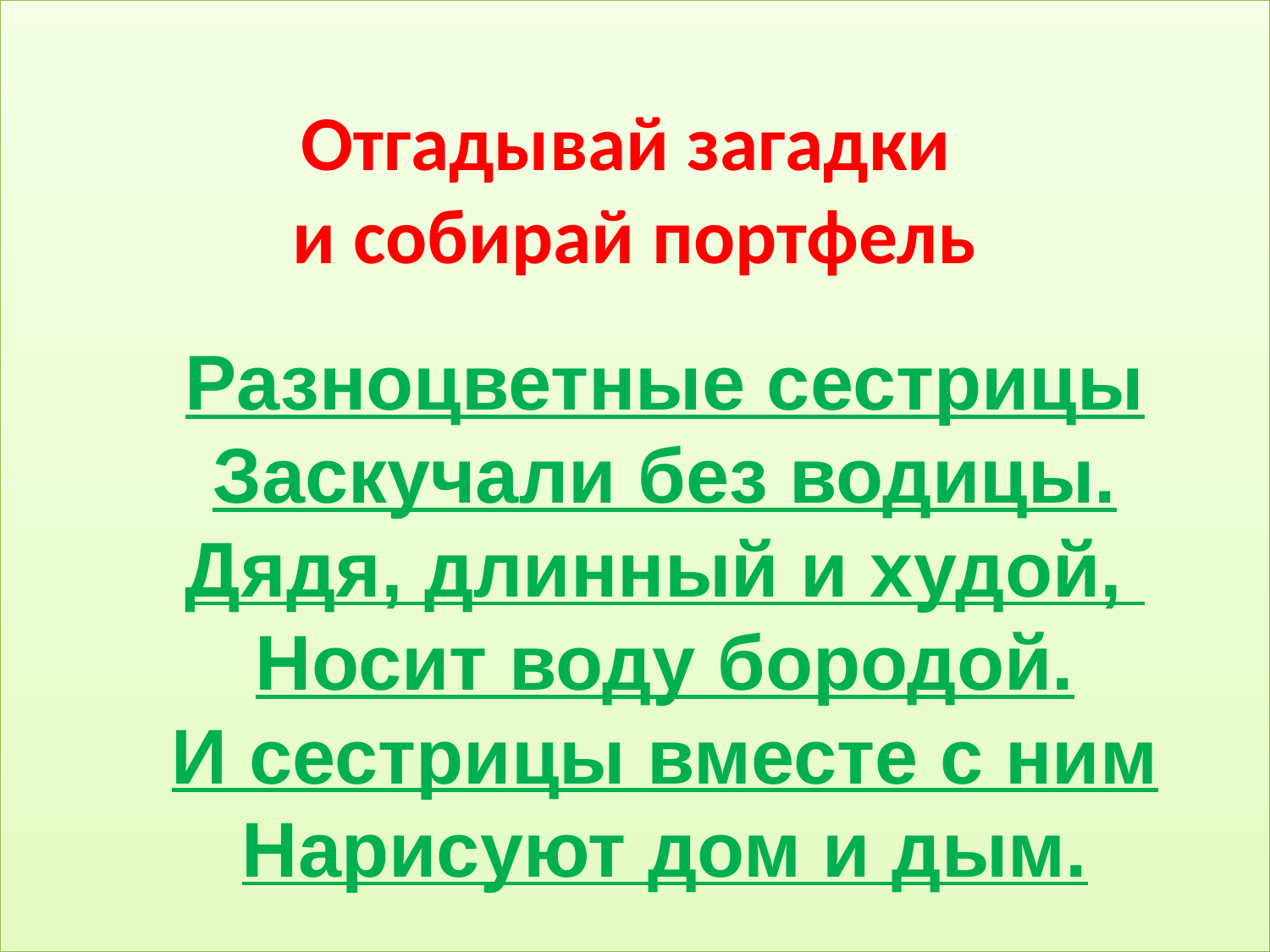

# Отгадывай загадки и собирай портфель
Разноцветные сестрицы
Заскучали без водицы.
Дядя, длинный и худой,
Носит воду бородой.
И сестрицы вместе с ним
Нарисуют дом и дым.